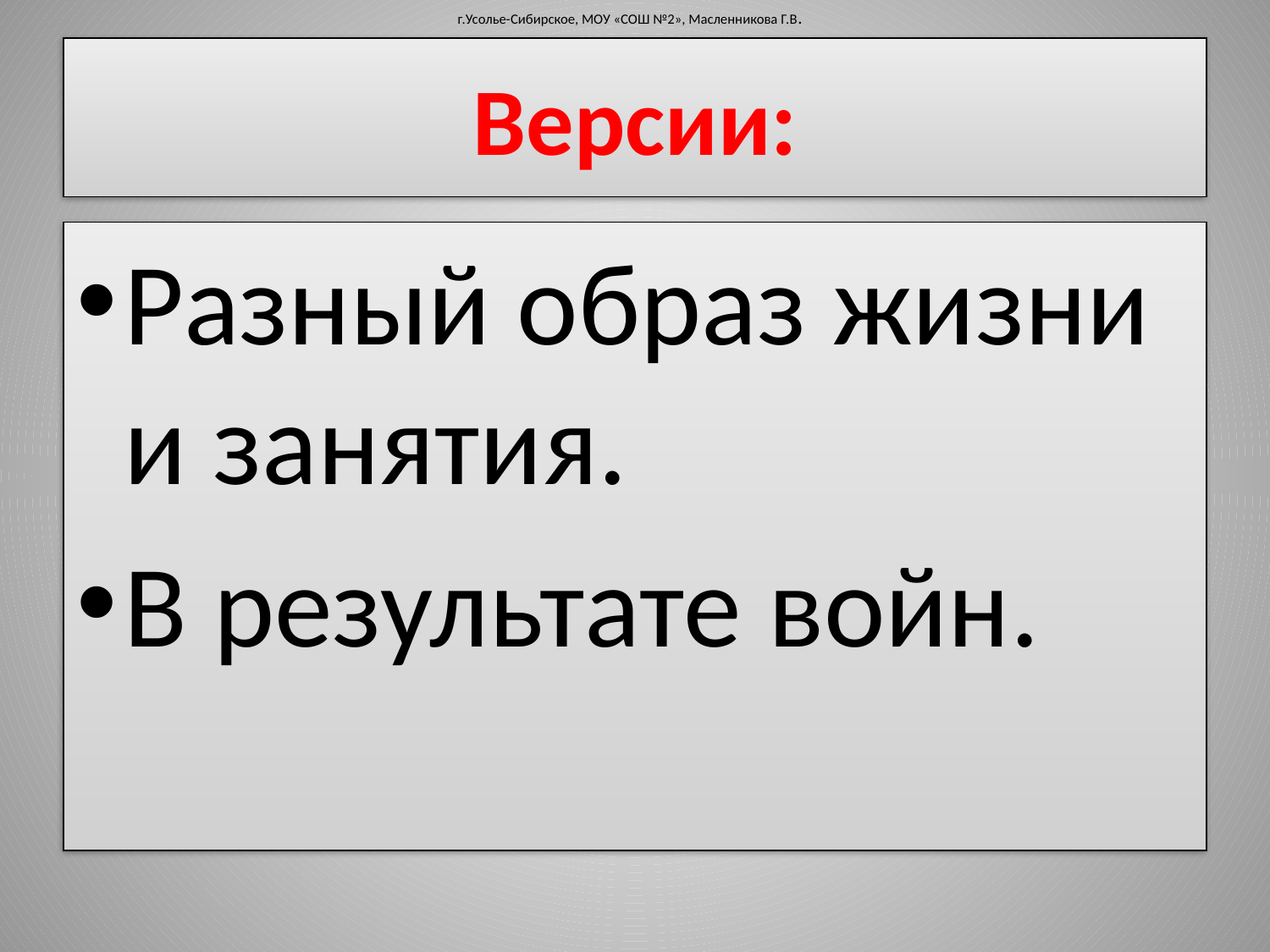

г.Усолье-Сибирское, МОУ «СОШ №2», Масленникова Г.В.
# Версии:
Разный образ жизни и занятия.
В результате войн.